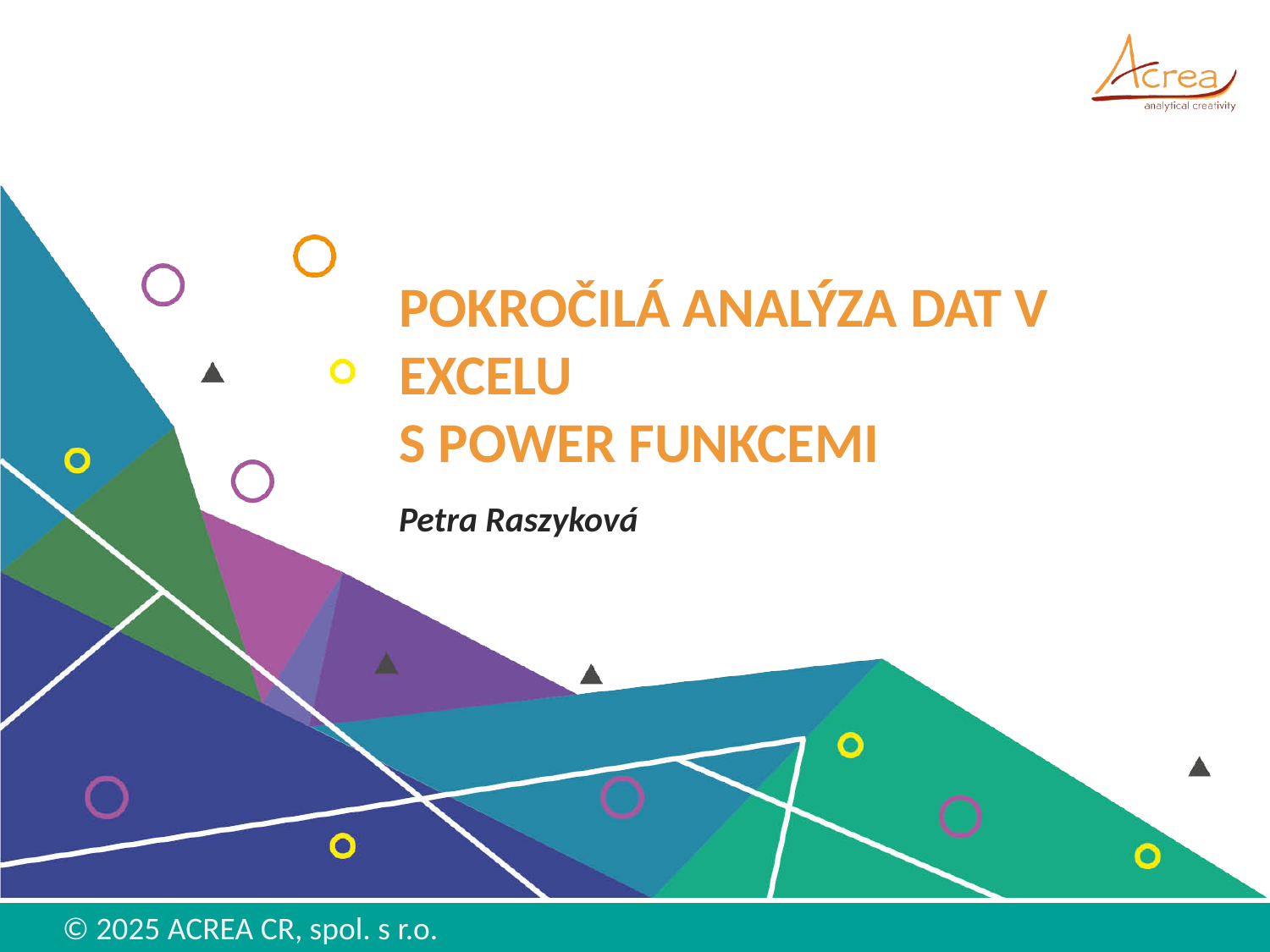

# POKROČILÁ ANALÝZA DAT V EXCELU S POWER FUNKCEMI
Petra Raszyková